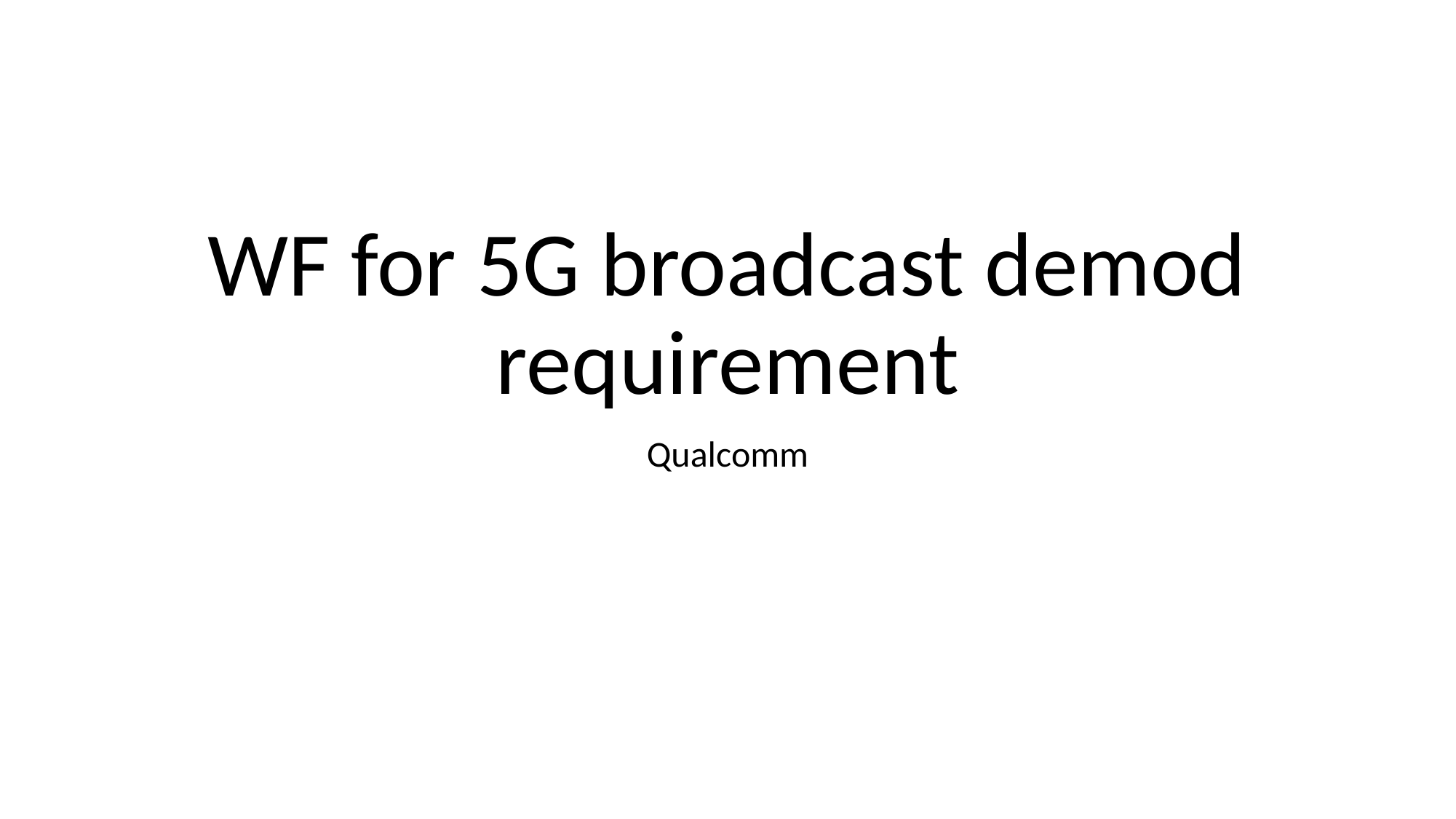

# WF for 5G broadcast demod requirement
Qualcomm